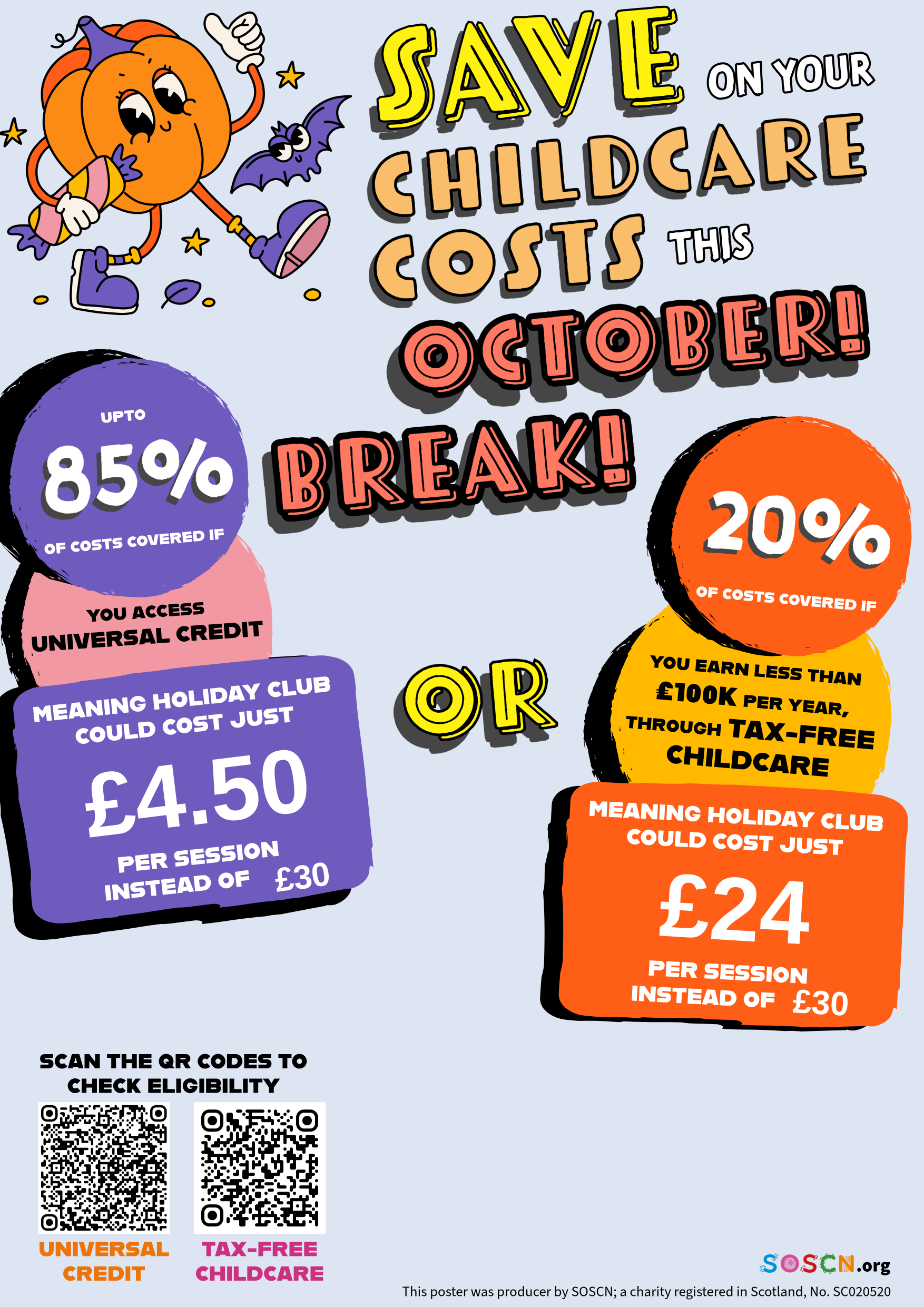

This is the editable poster without the logo.
CALCUATION to work out potential new fees once costs have been covered via Universal Credit or Tax-Free Childcare

For Universal Credit costs

Your Fees x 0.85 = A
Your fees – A = New Fee

Example
£15.20 x 0.85 = £12.92
£15.20 – £12.92 = £2.28

For Tax-Free Childcare cost

Your fees x 0.20 = B
Your fees – B = New Fee

Example
£15.20 x 0.20 = £3.04
£15.20 - £3.04 = £12.16

£4.50
£24
£30
£30